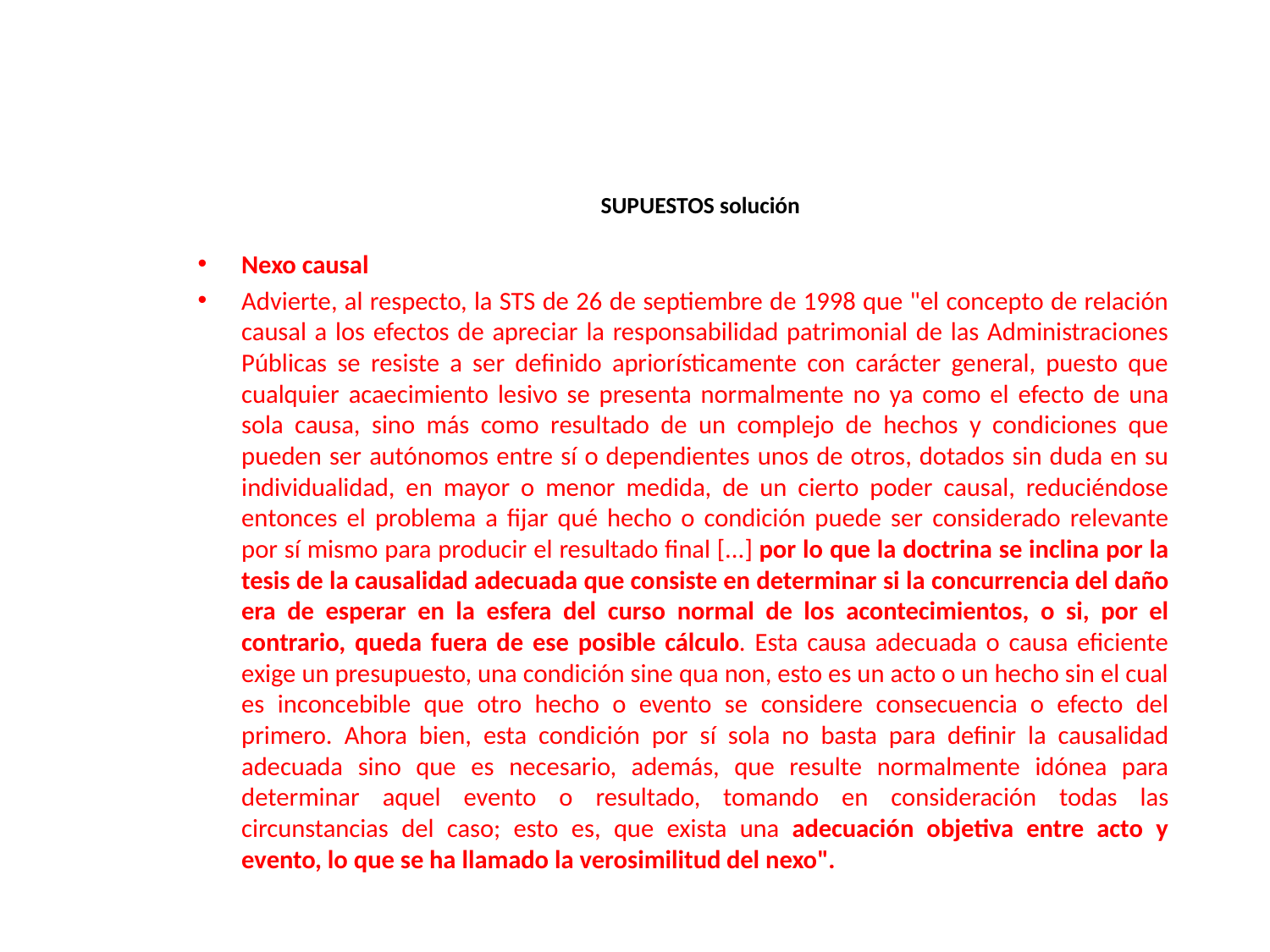

# SUPUESTOS solución
Nexo causal
Advierte, al respecto, la STS de 26 de septiembre de 1998 que "el concepto de relación causal a los efectos de apreciar la responsabilidad patrimonial de las Administraciones Públicas se resiste a ser definido apriorísticamente con carácter general, puesto que cualquier acaecimiento lesivo se presenta normalmente no ya como el efecto de una sola causa, sino más como resultado de un complejo de hechos y condiciones que pueden ser autónomos entre sí o dependientes unos de otros, dotados sin duda en su individualidad, en mayor o menor medida, de un cierto poder causal, reduciéndose entonces el problema a fijar qué hecho o condición puede ser considerado relevante por sí mismo para producir el resultado final [...] por lo que la doctrina se inclina por la tesis de la causalidad adecuada que consiste en determinar si la concurrencia del daño era de esperar en la esfera del curso normal de los acontecimientos, o si, por el contrario, queda fuera de ese posible cálculo. Esta causa adecuada o causa eficiente exige un presupuesto, una condición sine qua non, esto es un acto o un hecho sin el cual es inconcebible que otro hecho o evento se considere consecuencia o efecto del primero. Ahora bien, esta condición por sí sola no basta para definir la causalidad adecuada sino que es necesario, además, que resulte normalmente idónea para determinar aquel evento o resultado, tomando en consideración todas las circunstancias del caso; esto es, que exista una adecuación objetiva entre acto y evento, lo que se ha llamado la verosimilitud del nexo".